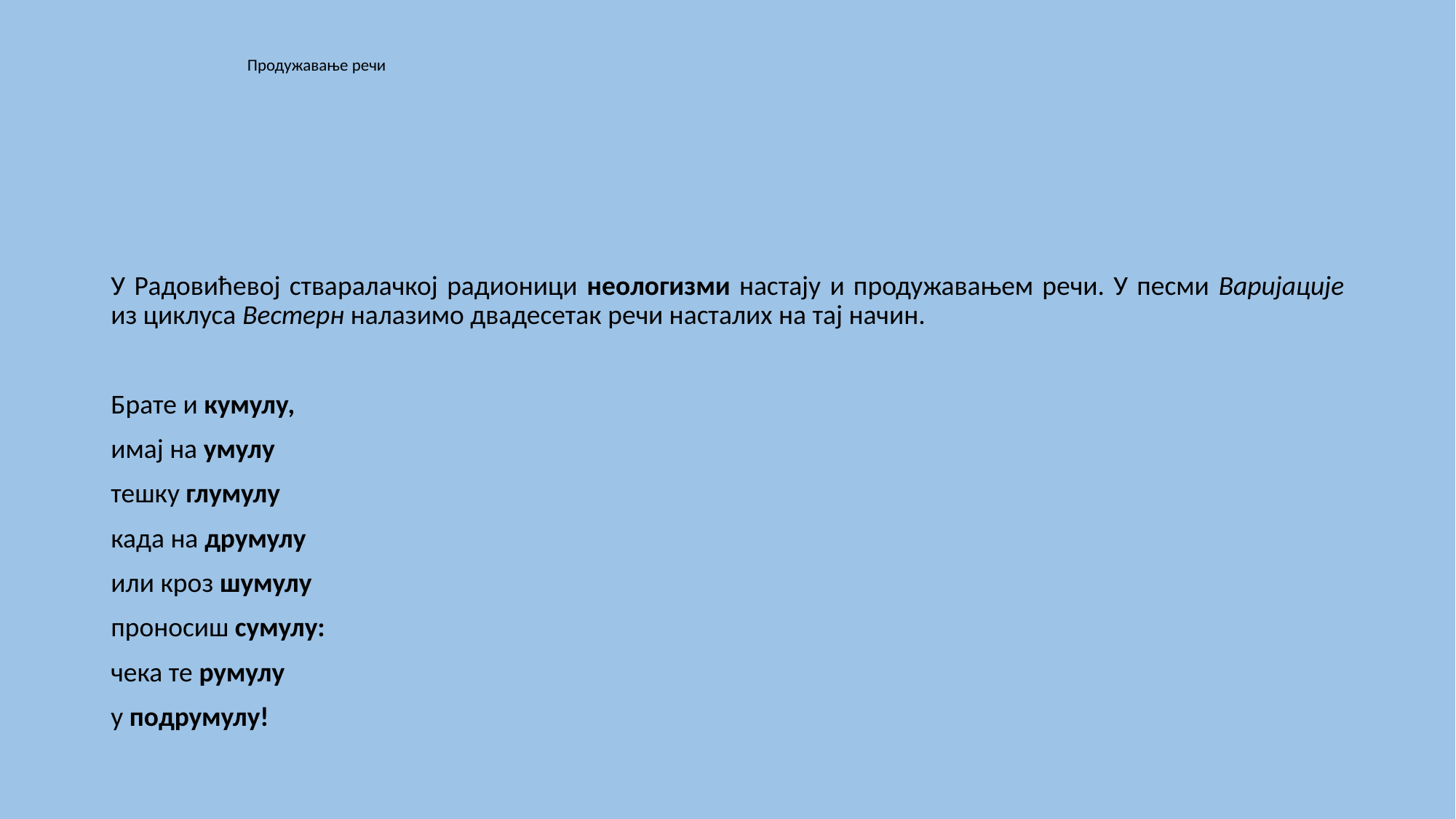

# Продужавање речи

У Радовићевој стваралачкој радионици неологизми настају и продужавањем речи. У песми Варијације из циклуса Вестерн налазимо двадесетак речи насталих на тај начин.

Брате и кумулу,
имај на умулу
тешку глумулу
када на друмулу
или кроз шумулу
проносиш сумулу:
чека те румулу
у подрумулу!